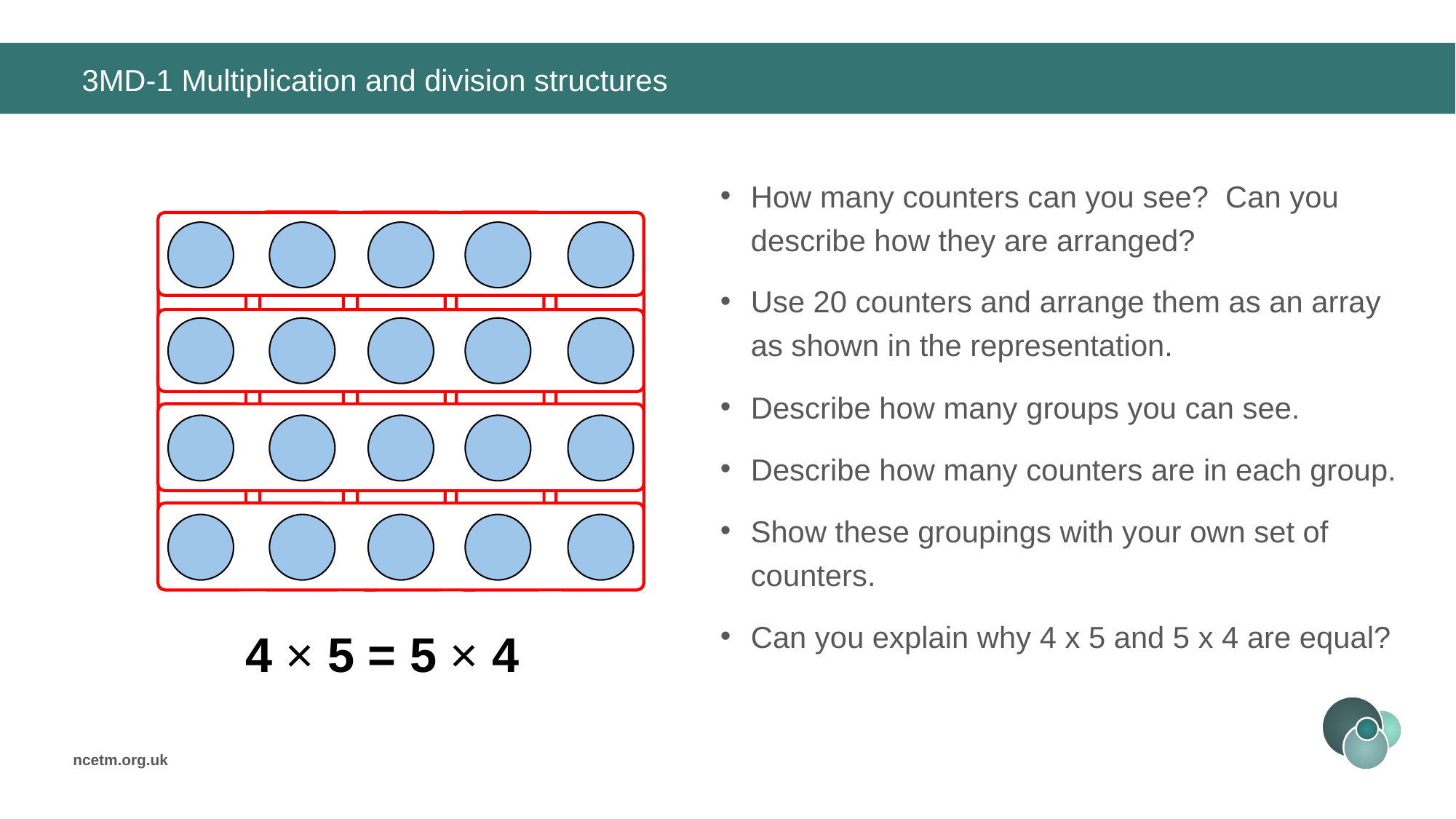

# 3MD-1 Multiplication and division structures
How many counters can you see?  Can you describe how they are arranged?
Use 20 counters and arrange them as an array as shown in the representation.
Describe how many groups you can see.
Describe how many counters are in each group.
Show these groupings with your own set of counters.
Can you explain why 4 x 5 and 5 x 4 are equal?

4 × 5 = 5 × 4